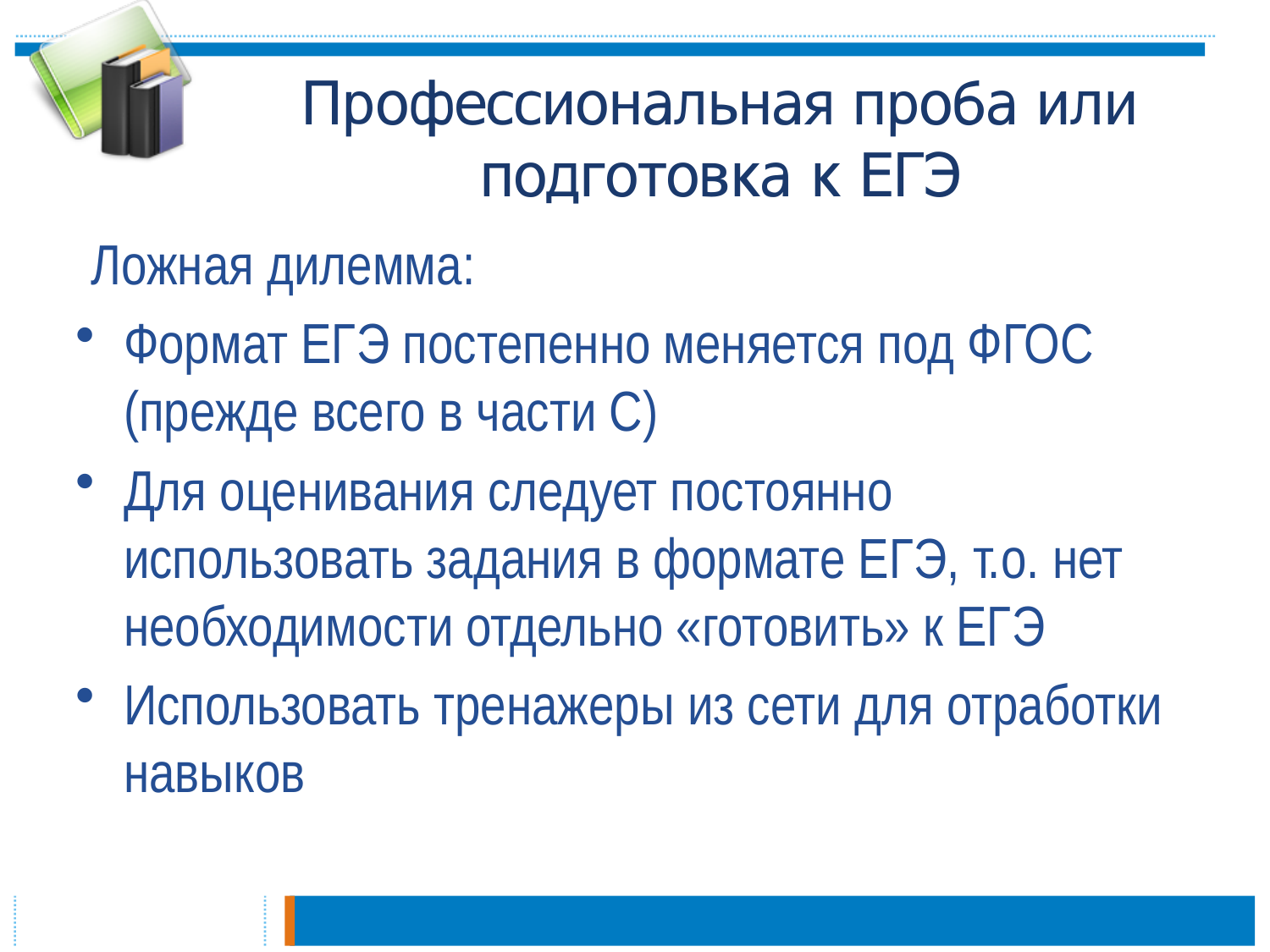

# Профессиональная проба или подготовка к ЕГЭ
Ложная дилемма:
Формат ЕГЭ постепенно меняется под ФГОС (прежде всего в части С)
Для оценивания следует постоянно использовать задания в формате ЕГЭ, т.о. нет необходимости отдельно «готовить» к ЕГЭ
Использовать тренажеры из сети для отработки навыков